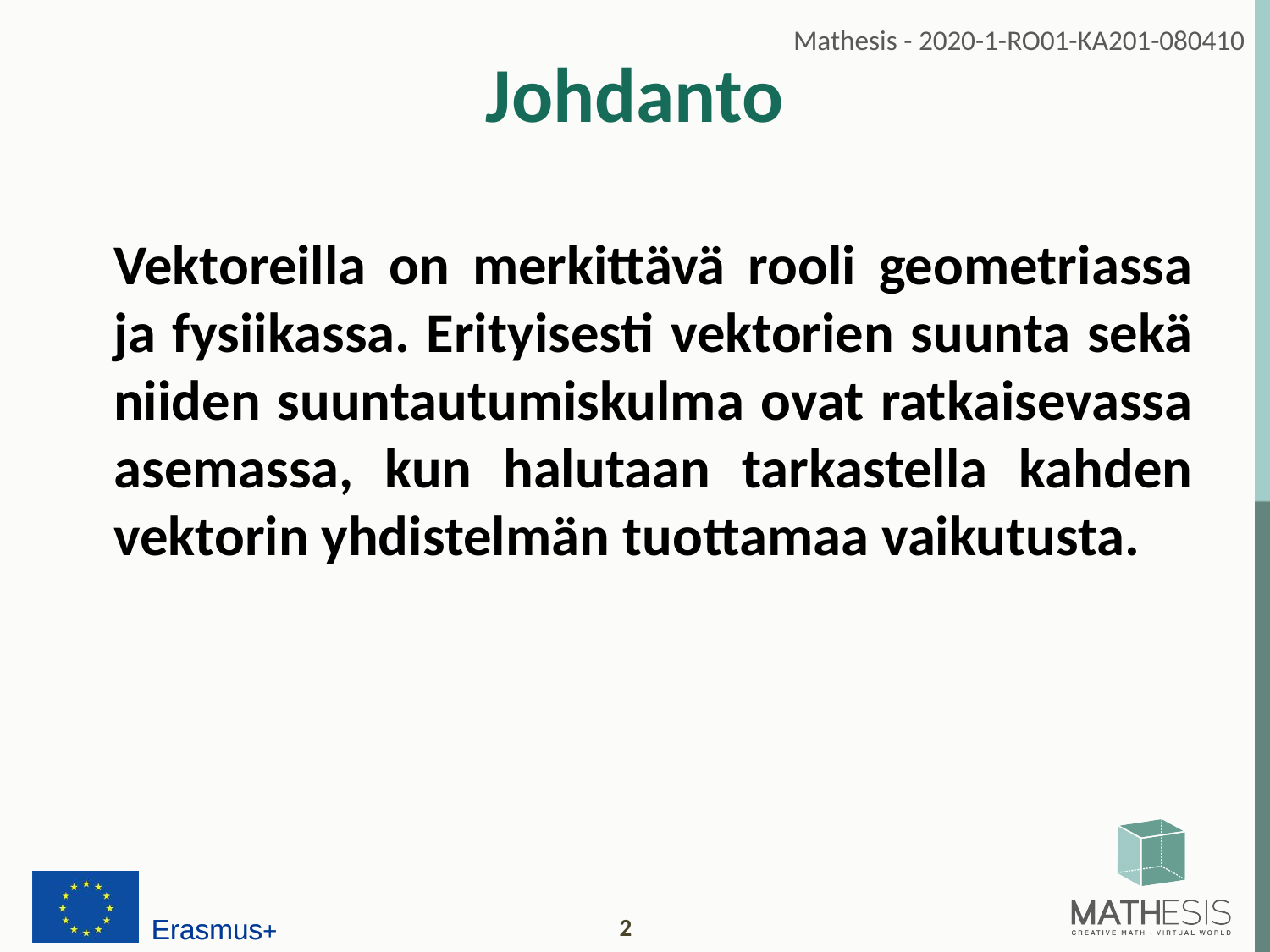

# Johdanto
Vektoreilla on merkittävä rooli geometriassa ja fysiikassa. Erityisesti vektorien suunta sekä niiden suuntautumiskulma ovat ratkaisevassa asemassa, kun halutaan tarkastella kahden vektorin yhdistelmän tuottamaa vaikutusta.